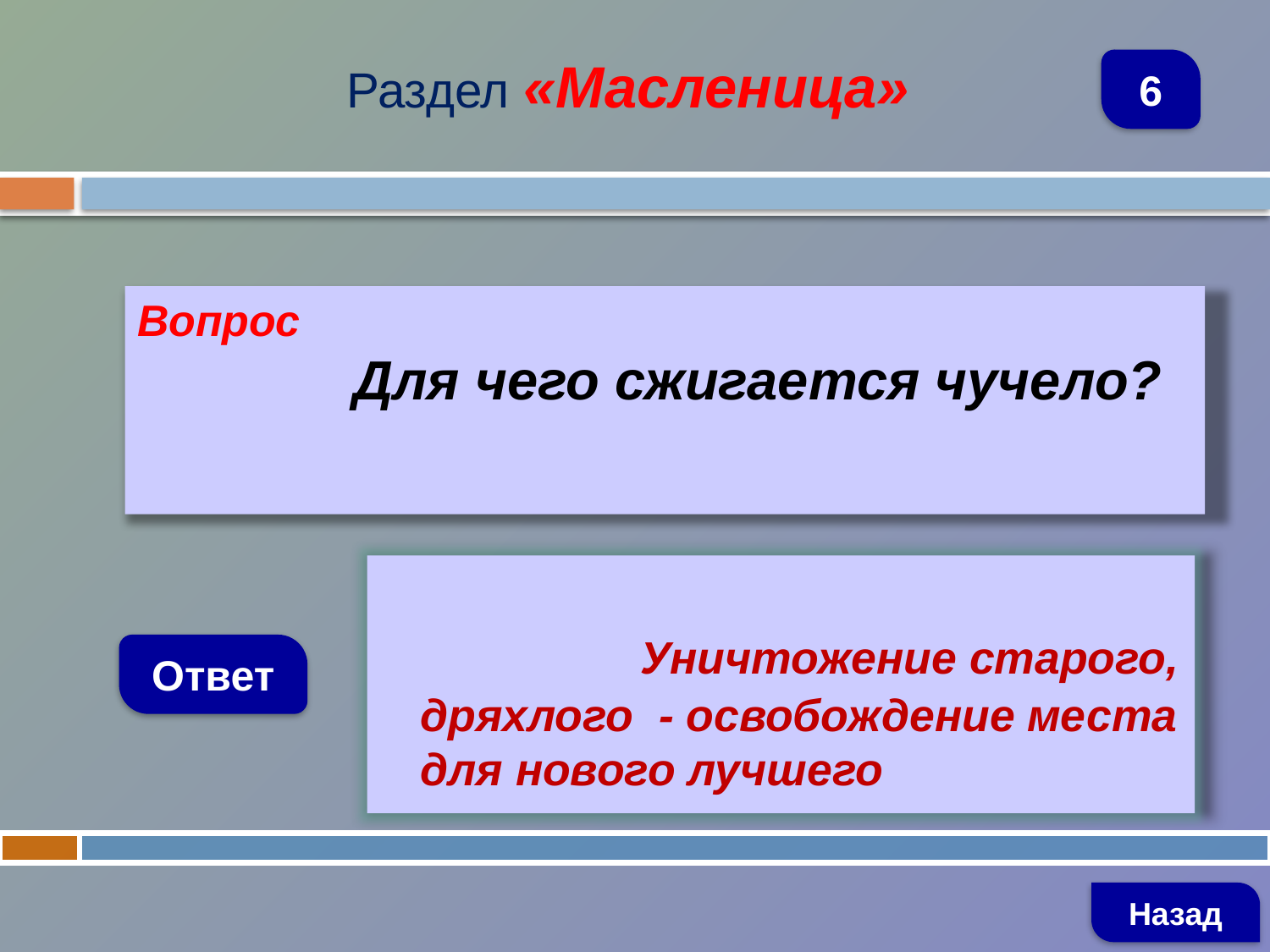

Раздел «Масленица»
6
Вопрос
               Для чего сжигается чучело?

                  Уничтожение старого, дряхлого  - освобождение места для нового лучшего
Ответ

Назад